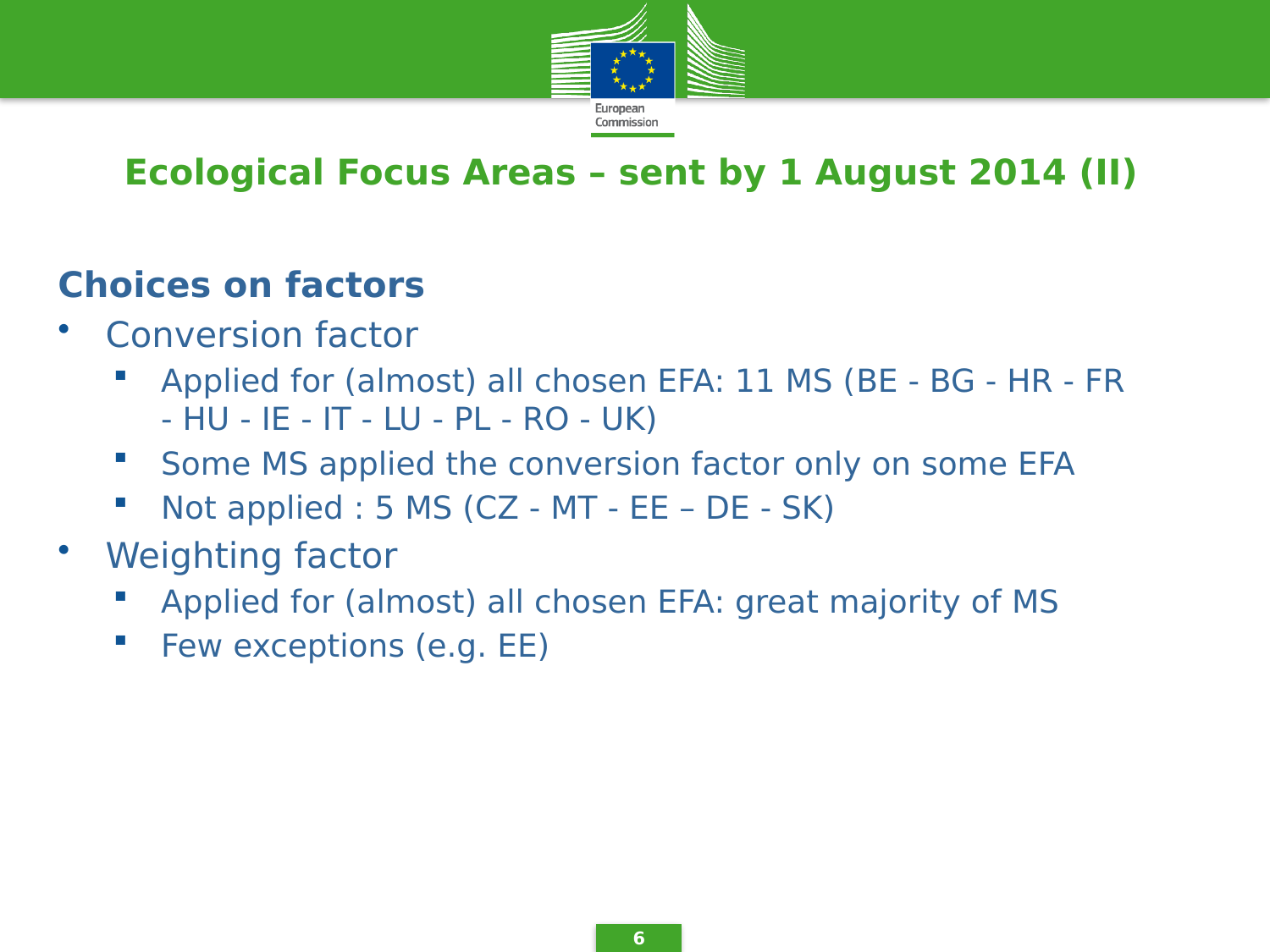

# Ecological Focus Areas – sent by 1 August 2014 (II)
Choices on factors
Conversion factor
Applied for (almost) all chosen EFA: 11 MS (BE - BG - HR - FR - HU - IE - IT - LU - PL - RO - UK)
Some MS applied the conversion factor only on some EFA
Not applied : 5 MS (CZ - MT - EE – DE - SK)
Weighting factor
Applied for (almost) all chosen EFA: great majority of MS
Few exceptions (e.g. EE)

6